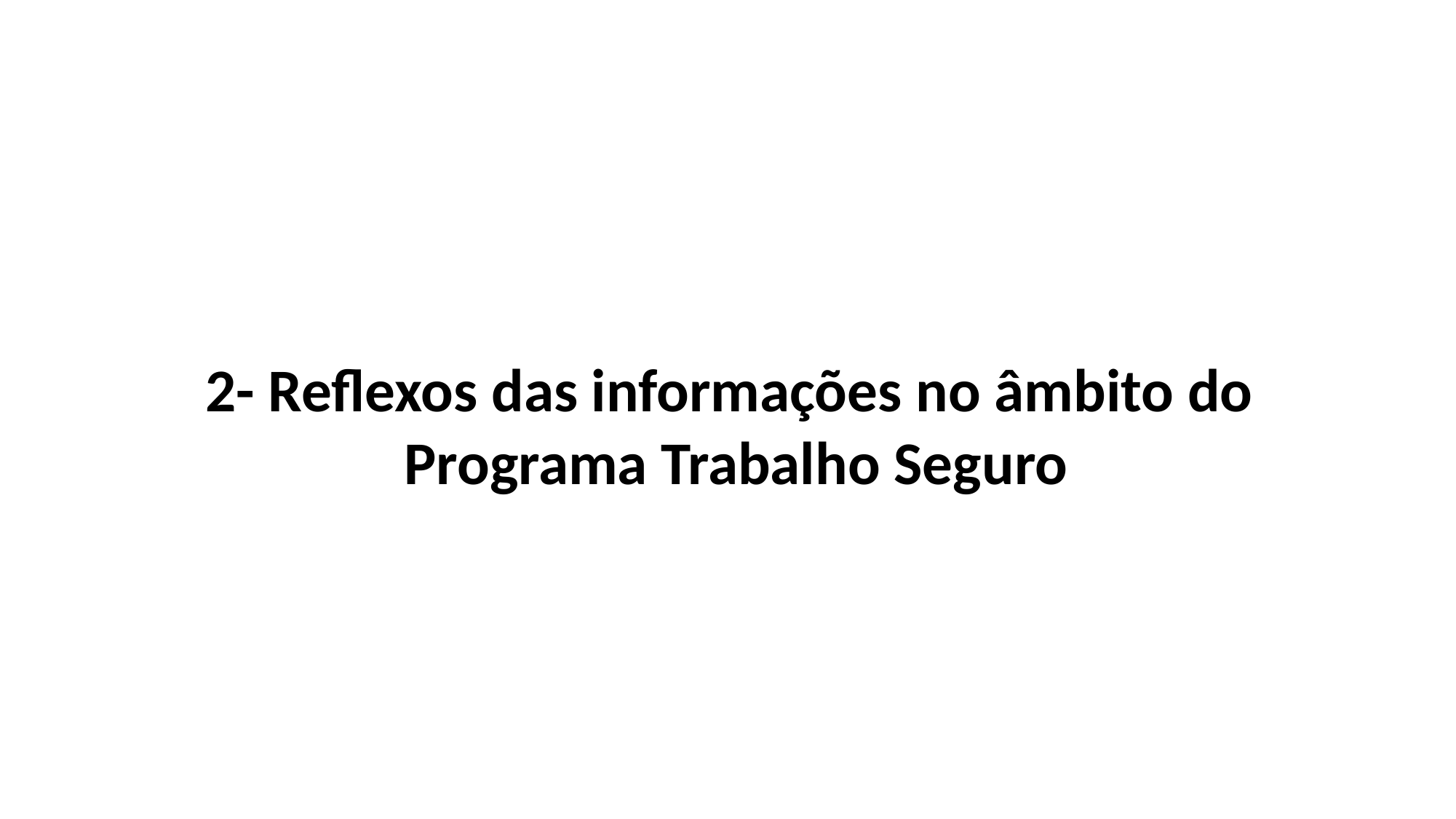

2- Reflexos das informações no âmbito do
Programa Trabalho Seguro